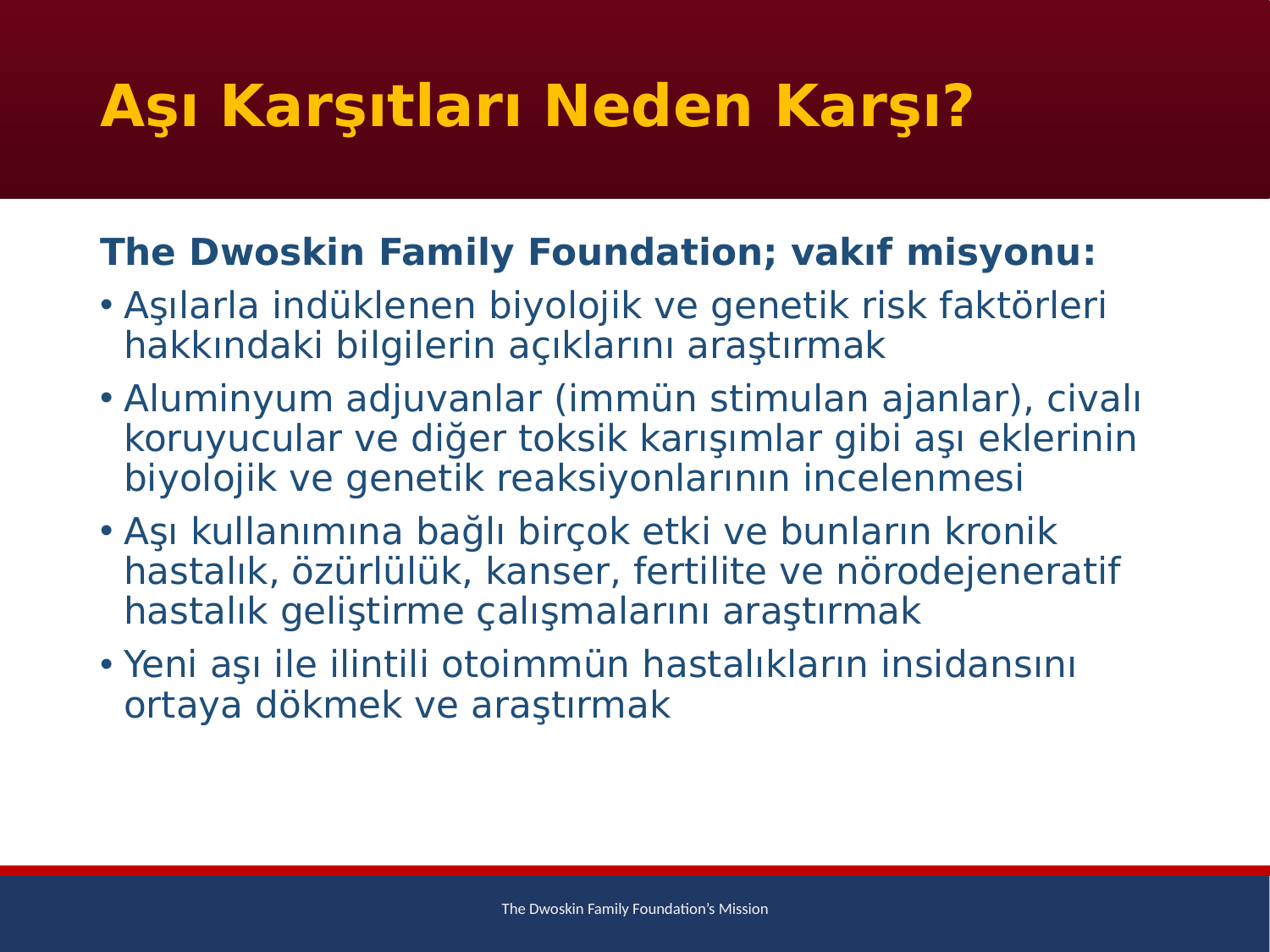

# Aşı Karşıtları Neden Karşı?
The Dwoskin Family Foundation; vakıf misyonu:
Aşılarla indüklenen biyolojik ve genetik risk faktörleri hakkındaki bilgilerin açıklarını araştırmak
Aluminyum adjuvanlar (immün stimulan ajanlar), civalı koruyucular ve diğer toksik karışımlar gibi aşı eklerinin biyolojik ve genetik reaksiyonlarının incelenmesi
Aşı kullanımına bağlı birçok etki ve bunların kronik hastalık, özürlülük, kanser, fertilite ve nörodejeneratif hastalık geliştirme çalışmalarını araştırmak
Yeni aşı ile ilintili otoimmün hastalıkların insidansını ortaya dökmek ve araştırmak
The Dwoskin Family Foundation’s Mission